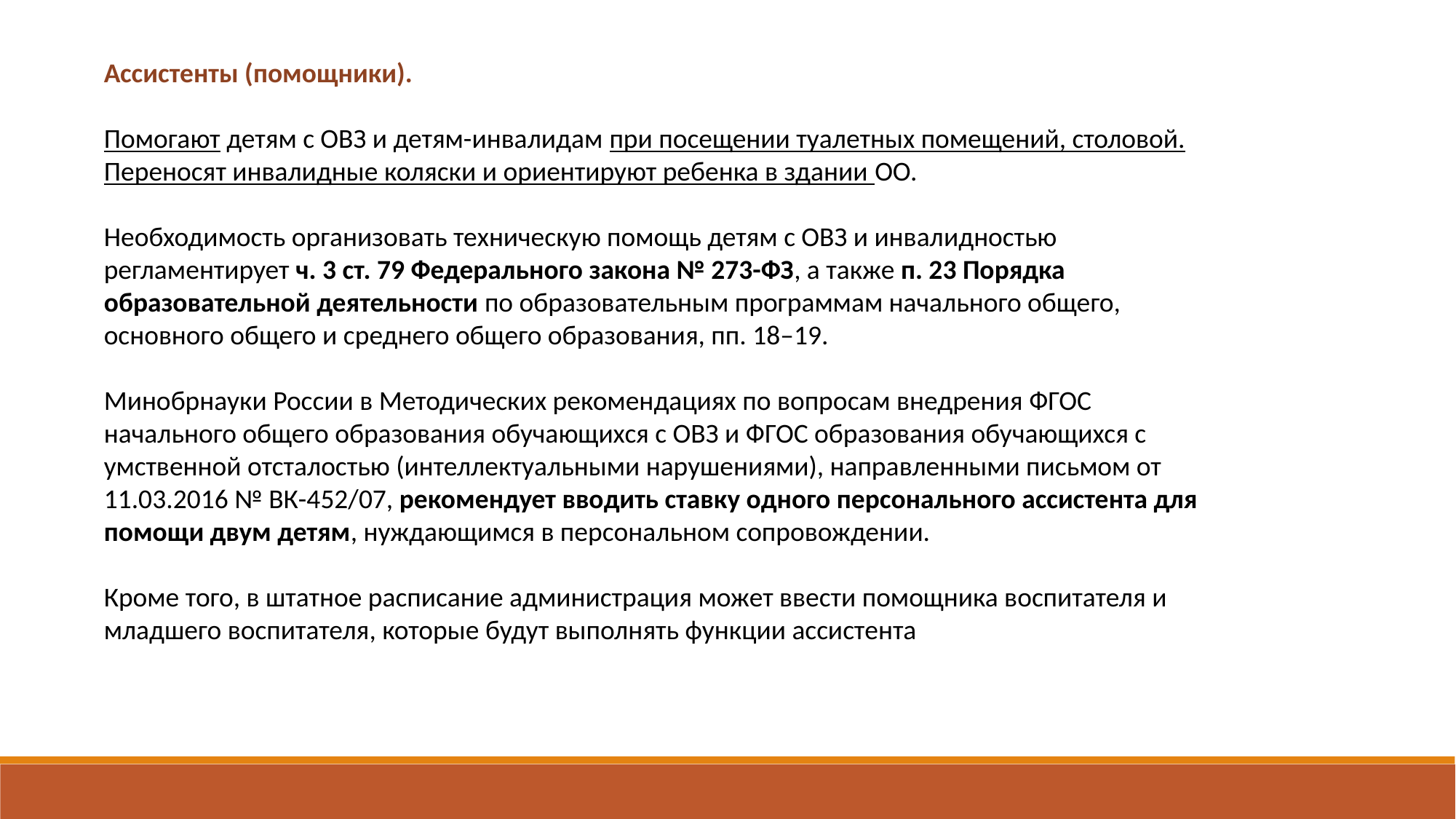

Ассистенты (помощники).

Помогают детям с ОВЗ и детям-инвалидам при посещении туалетных помещений, столовой. Переносят инвалидные коляски и ориентируют ребенка в здании ОО.

Необходимость организовать техническую помощь детям с ОВЗ и инвалидностью регламентирует ч. 3 ст. 79 Федерального закона № 273-ФЗ, а также п. 23 Порядка образовательной деятельности по образовательным программам начального общего, основного общего и среднего общего образования, пп. 18–19.

Минобрнауки России в Методических рекомендациях по вопросам внедрения ФГОС начального общего образования обучающихся с ОВЗ и ФГОС образования обучающихся с умственной отсталостью (интеллектуальными нарушениями), направленными письмом от 11.03.2016 № ВК-452/07, рекомендует вводить ставку одного персонального ассистента для помощи двум детям, нуждающимся в персональном сопровождении.

Кроме того, в штатное расписание администрация может ввести помощника воспитателя и младшего воспитателя, которые будут выполнять функции ассистента